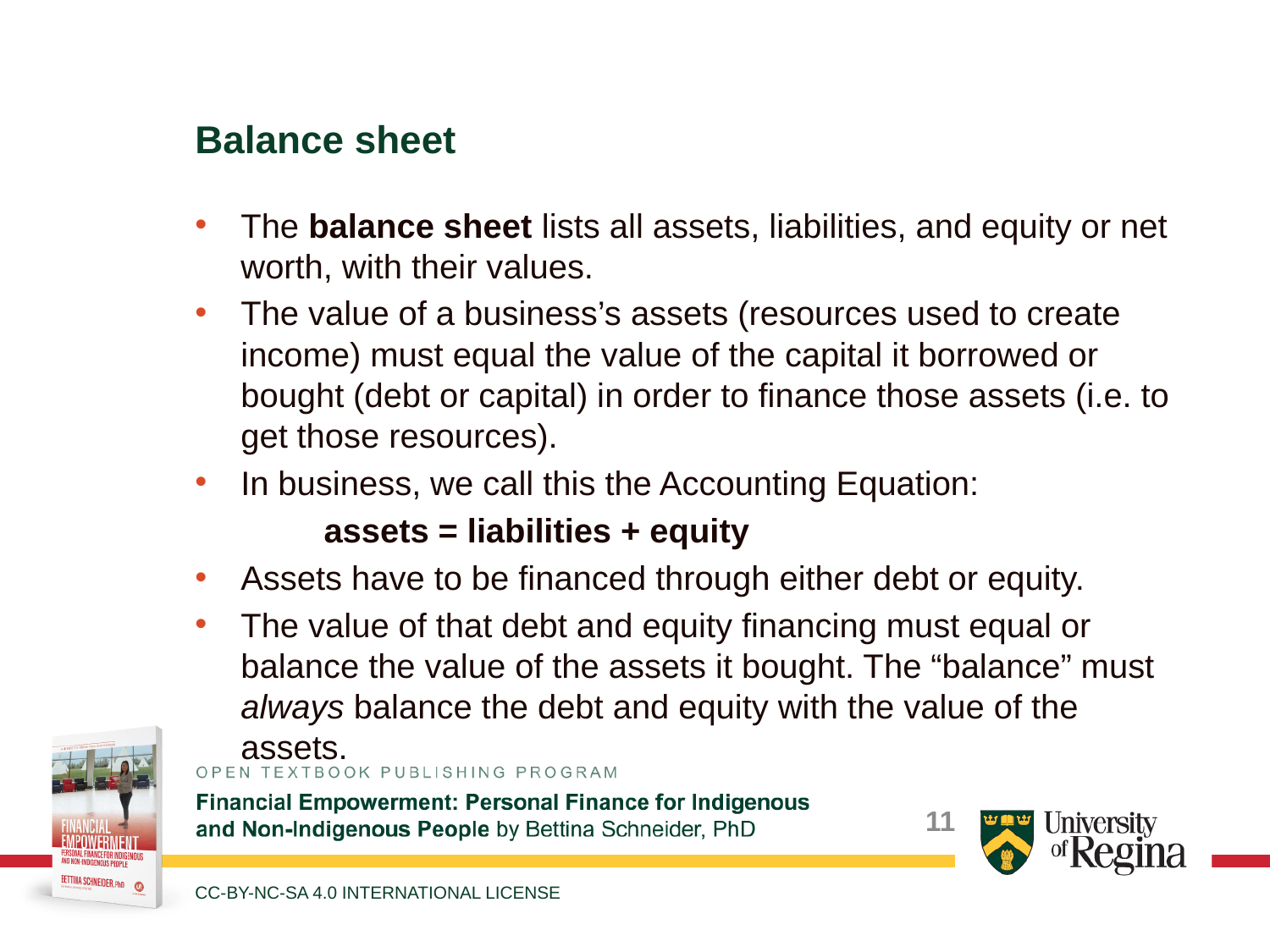

Balance sheet
The balance sheet lists all assets, liabilities, and equity or net worth, with their values.
The value of a business’s assets (resources used to create income) must equal the value of the capital it borrowed or bought (debt or capital) in order to finance those assets (i.e. to get those resources).
In business, we call this the Accounting Equation:
			          assets = liabilities + equity
Assets have to be financed through either debt or equity.
The value of that debt and equity financing must equal or balance the value of the assets it bought. The “balance” must always balance the debt and equity with the value of the assets.

CC-BY-NC-SA 4.0 INTERNATIONAL LICENSE